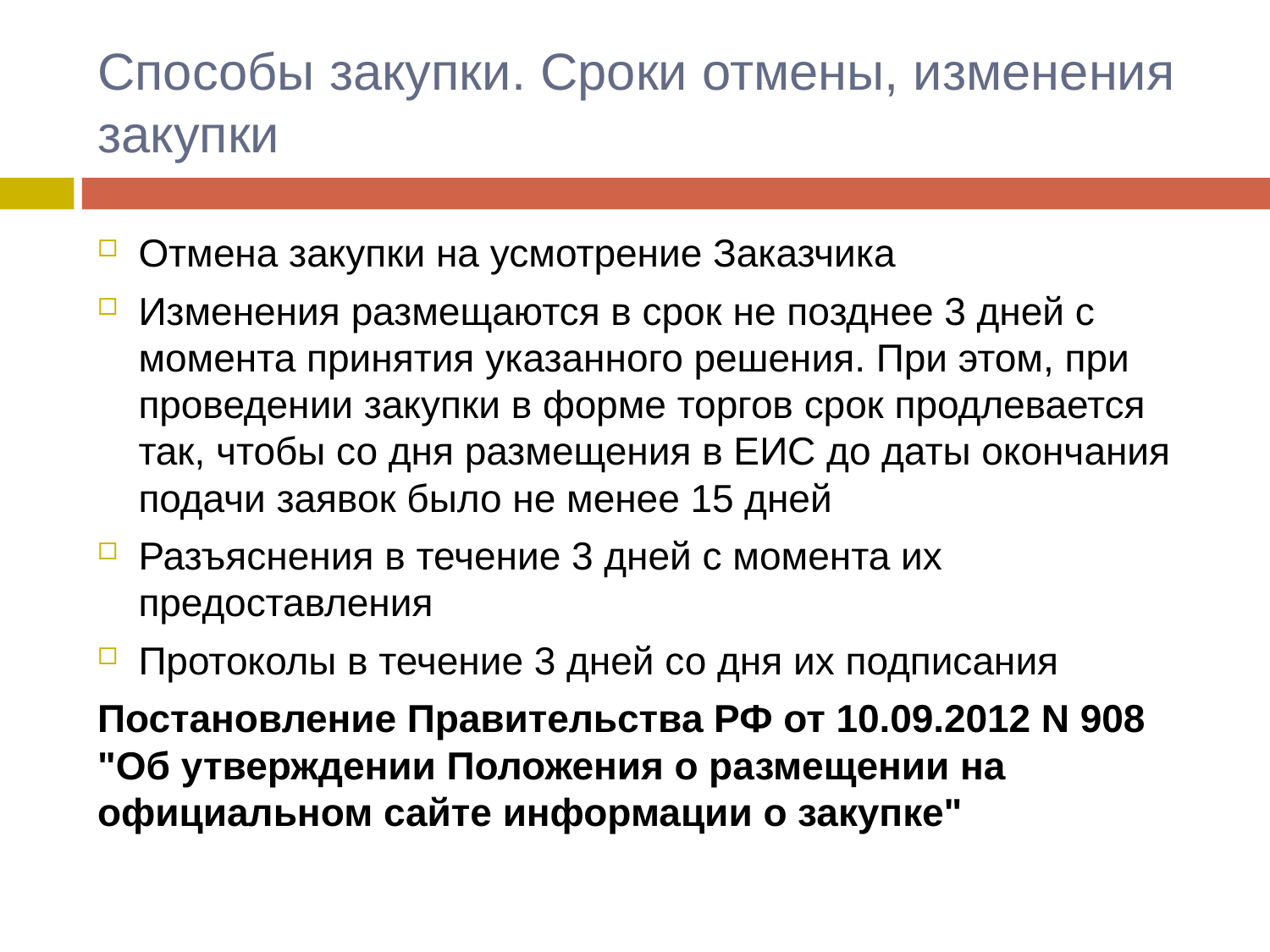

# Способы закупки. Сроки отмены, изменения закупки
Отмена закупки на усмотрение Заказчика
Изменения размещаются в срок не позднее 3 дней с момента принятия указанного решения. При этом, при проведении закупки в форме торгов срок продлевается так, чтобы со дня размещения в ЕИС до даты окончания подачи заявок было не менее 15 дней
Разъяснения в течение 3 дней с момента их предоставления
Протоколы в течение 3 дней со дня их подписания
Постановление Правительства РФ от 10.09.2012 N 908 "Об утверждении Положения о размещении на официальном сайте информации о закупке"